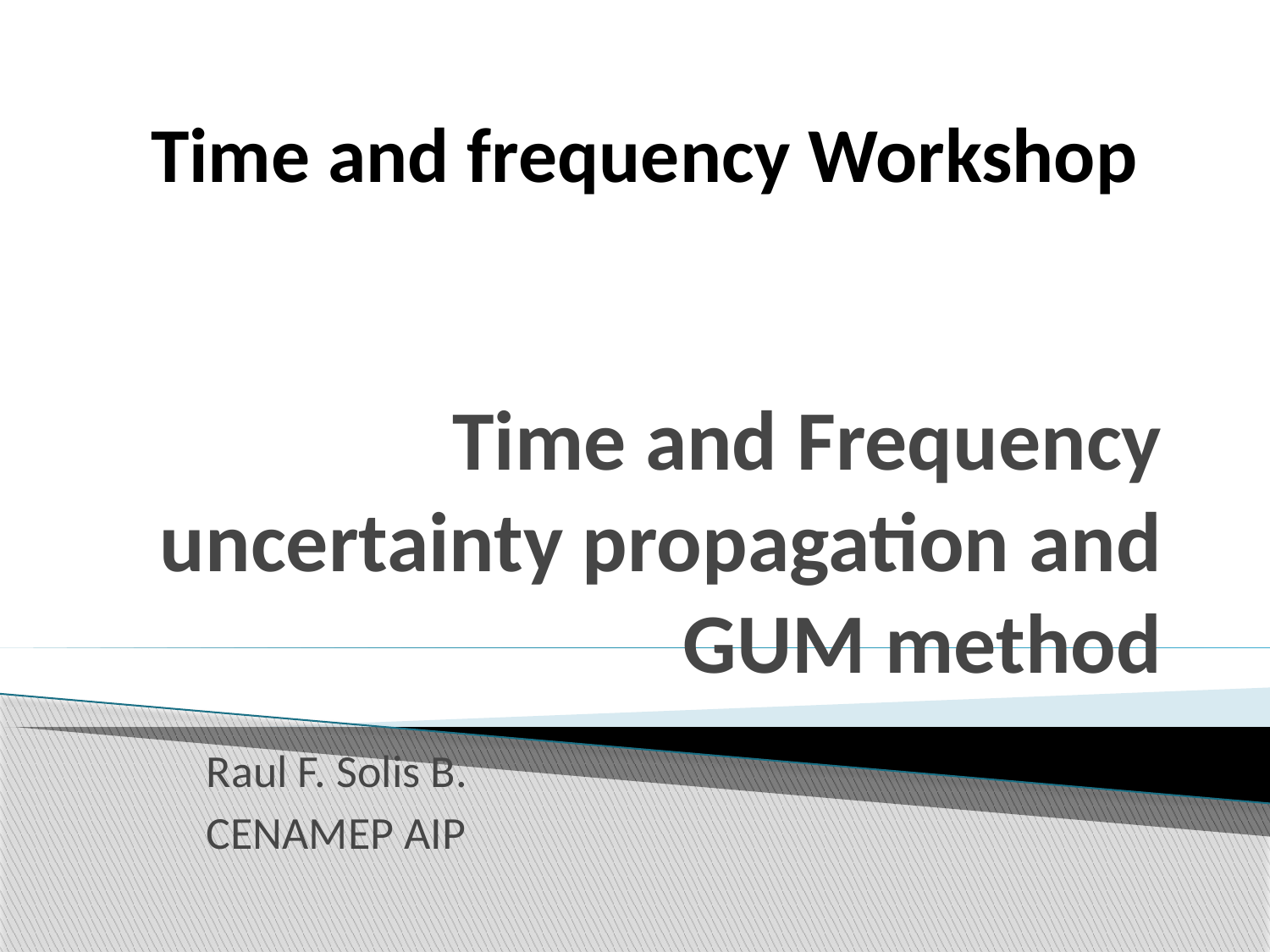

Time and frequency Workshop
# Time and Frequency uncertainty propagation and GUM method
Raul F. Solis B.
CENAMEP AIP